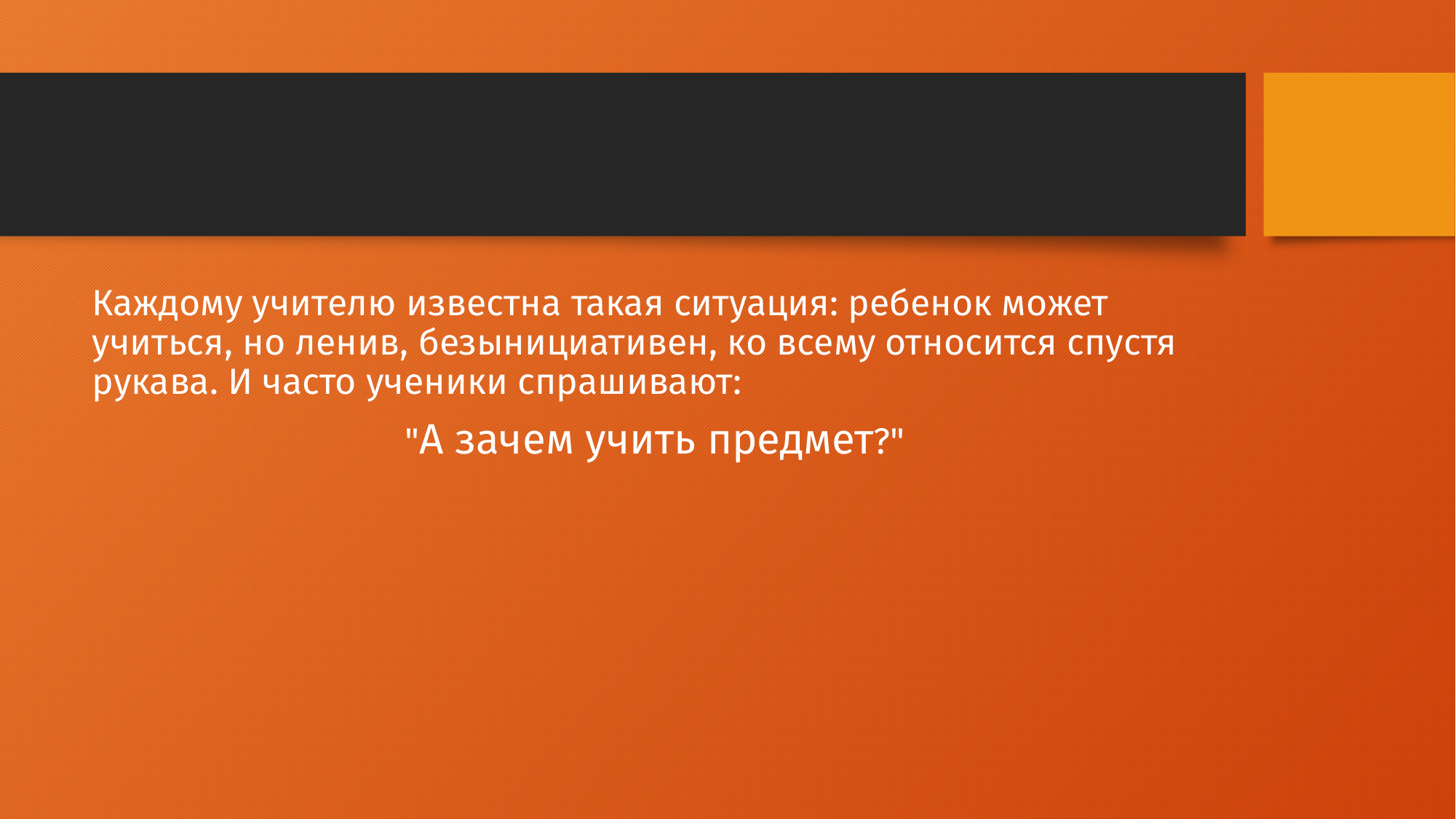

#
Каждому учителю известна такая ситуация: ребенок может учиться, но ленив, безынициативен, ко всему относится спустя рукава. И часто ученики спрашивают:
"А зачем учить предмет?"